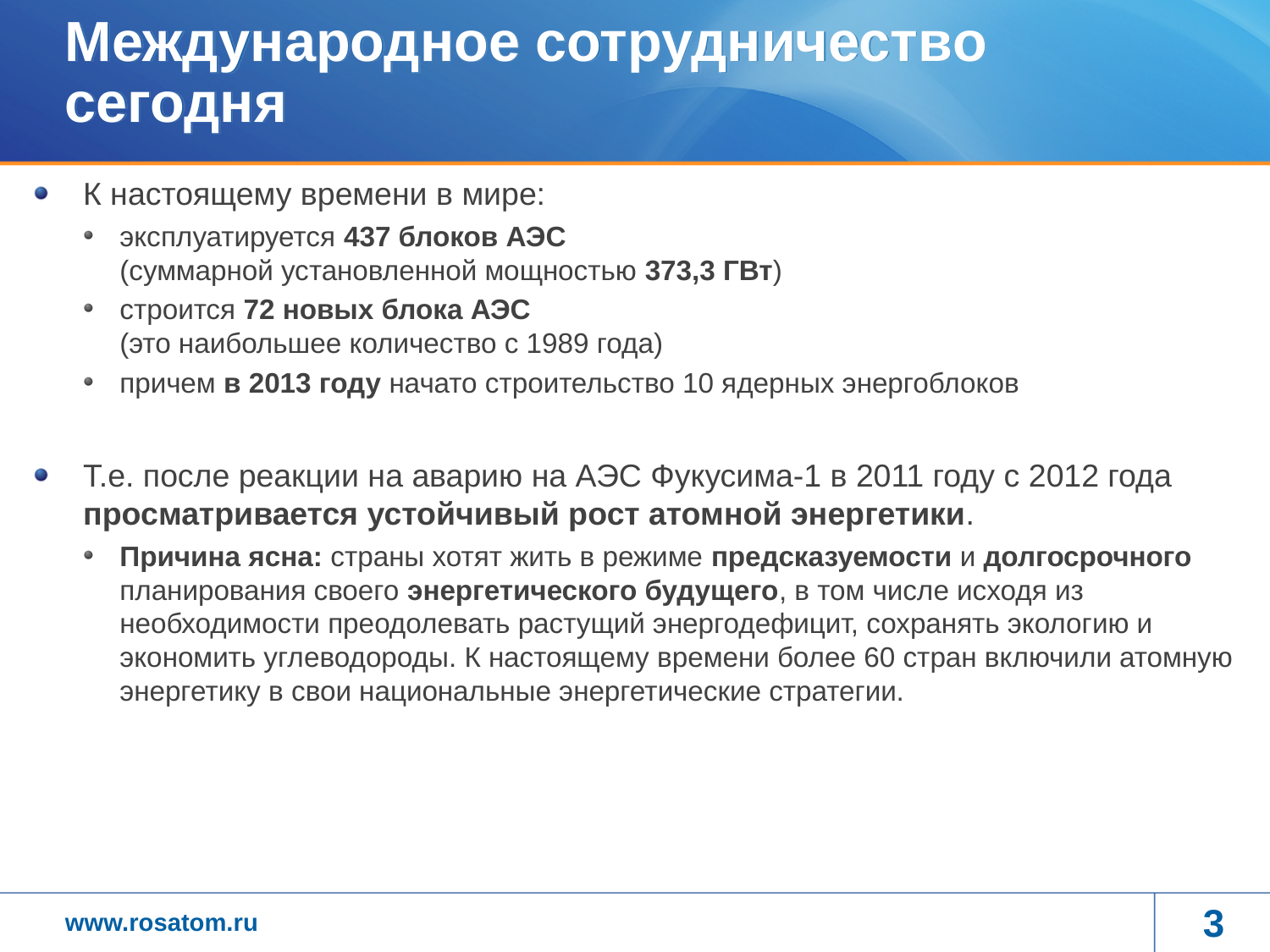

# Международное сотрудничество сегодня
К настоящему времени в мире:
эксплуатируется 437 блоков АЭС
(суммарной установленной мощностью 373,3 ГВт)
строится 72 новых блока АЭС
(это наибольшее количество с 1989 года)
причем в 2013 году начато строительство 10 ядерных энергоблоков
Т.е. после реакции на аварию на АЭС Фукусима-1 в 2011 году с 2012 года просматривается устойчивый рост атомной энергетики.
Причина ясна: страны хотят жить в режиме предсказуемости и долгосрочного планирования своего энергетического будущего, в том числе исходя из необходимости преодолевать растущий энергодефицит, сохранять экологию и экономить углеводороды. К настоящему времени более 60 стран включили атомную энергетику в свои национальные энергетические стратегии.

3